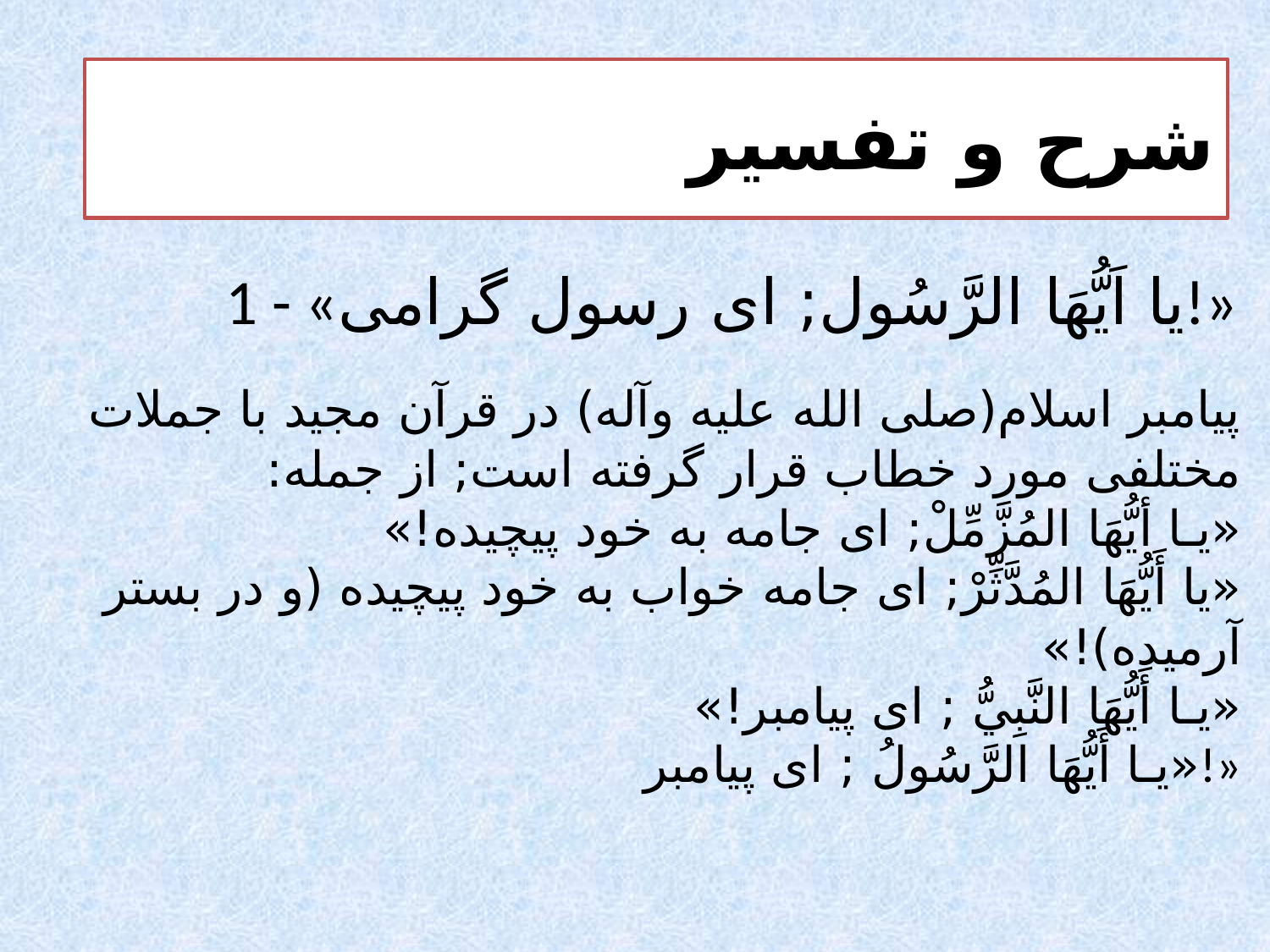

شرح و تفسير
1 - «يا اَيُّهَا الرَّسُول; اى رسول گرامى!»
# پيامبر اسلام(صلى الله عليه وآله) در قرآن مجيد با جملات مختلفى مورد خطاب قرار گرفته است; از جمله: «يـا أيُّهَا المُزَّمِّلْ; اى جامه به خود پيچيده!» «يا أَيُّهَا المُدَّثِّرْ; اى جامه خواب به خود پيچيده (و در بستر آرميده)!» «يـا أَيُّهَا النَّبِيُّ ; اى پيامبر!» «يـا أَيُّهَا الرَّسُولُ ; اى پيامبر!»